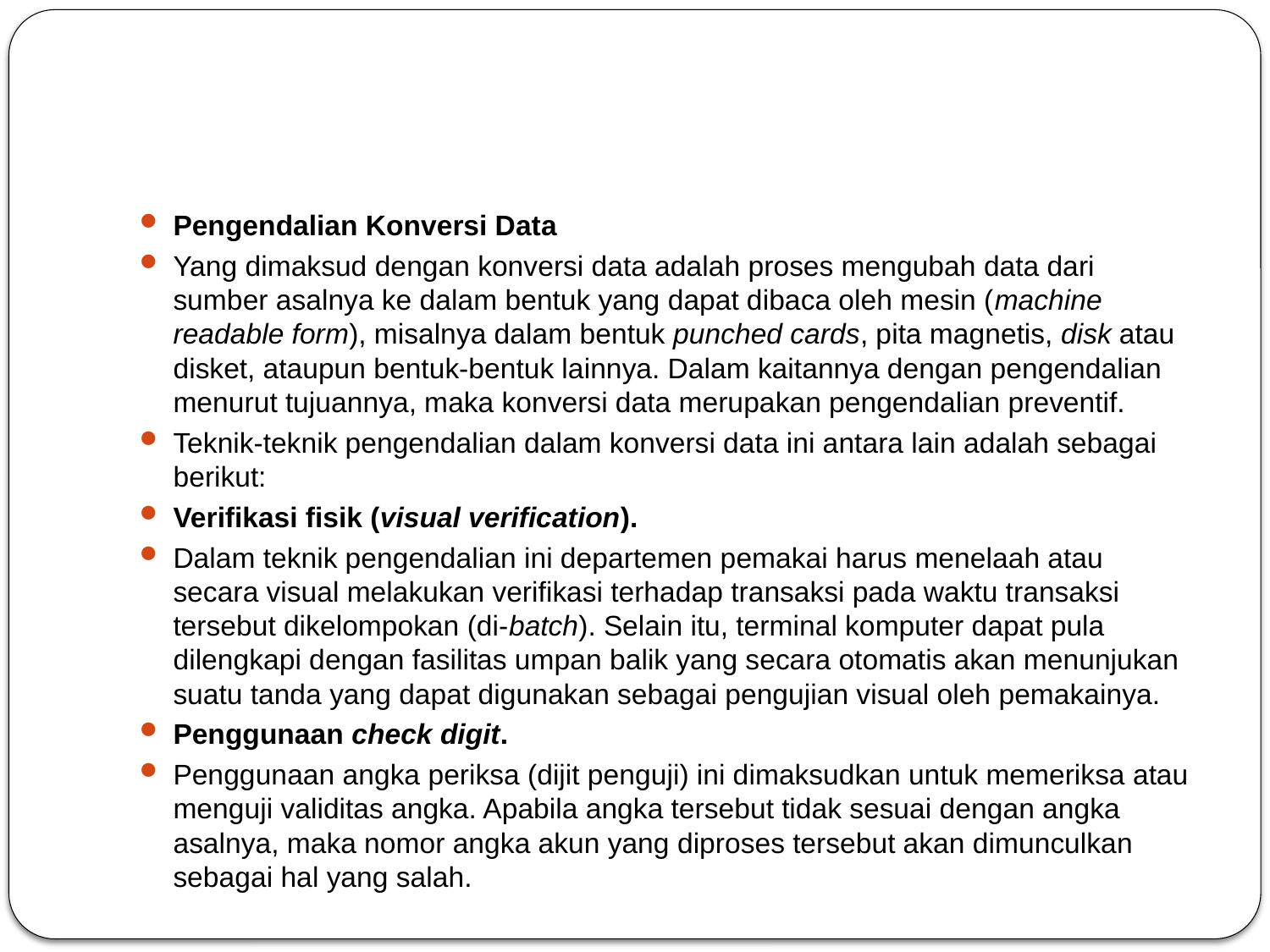

#
Pengendalian Konversi Data
Yang dimaksud dengan konversi data adalah proses mengubah data dari sumber asalnya ke dalam bentuk yang dapat dibaca oleh mesin (machine readable form), misalnya dalam bentuk punched cards, pita magnetis, disk atau disket, ataupun bentuk-bentuk lainnya. Dalam kaitannya dengan pengendalian menurut tujuannya, maka konversi data merupakan pengendalian preventif.
Teknik-teknik pengendalian dalam konversi data ini antara lain adalah sebagai berikut:
Verifikasi fisik (visual verification).
Dalam teknik pengendalian ini departemen pemakai harus menelaah atau secara visual melakukan verifikasi terhadap transaksi pada waktu transaksi tersebut dikelompokan (di-batch). Selain itu, terminal komputer dapat pula dilengkapi dengan fasilitas umpan balik yang secara otomatis akan menunjukan suatu tanda yang dapat digunakan sebagai pengujian visual oleh pemakainya.
Penggunaan check digit.
Penggunaan angka periksa (dijit penguji) ini dimaksudkan untuk memeriksa atau menguji validitas angka. Apabila angka tersebut tidak sesuai dengan angka asalnya, maka nomor angka akun yang diproses tersebut akan dimunculkan sebagai hal yang salah.